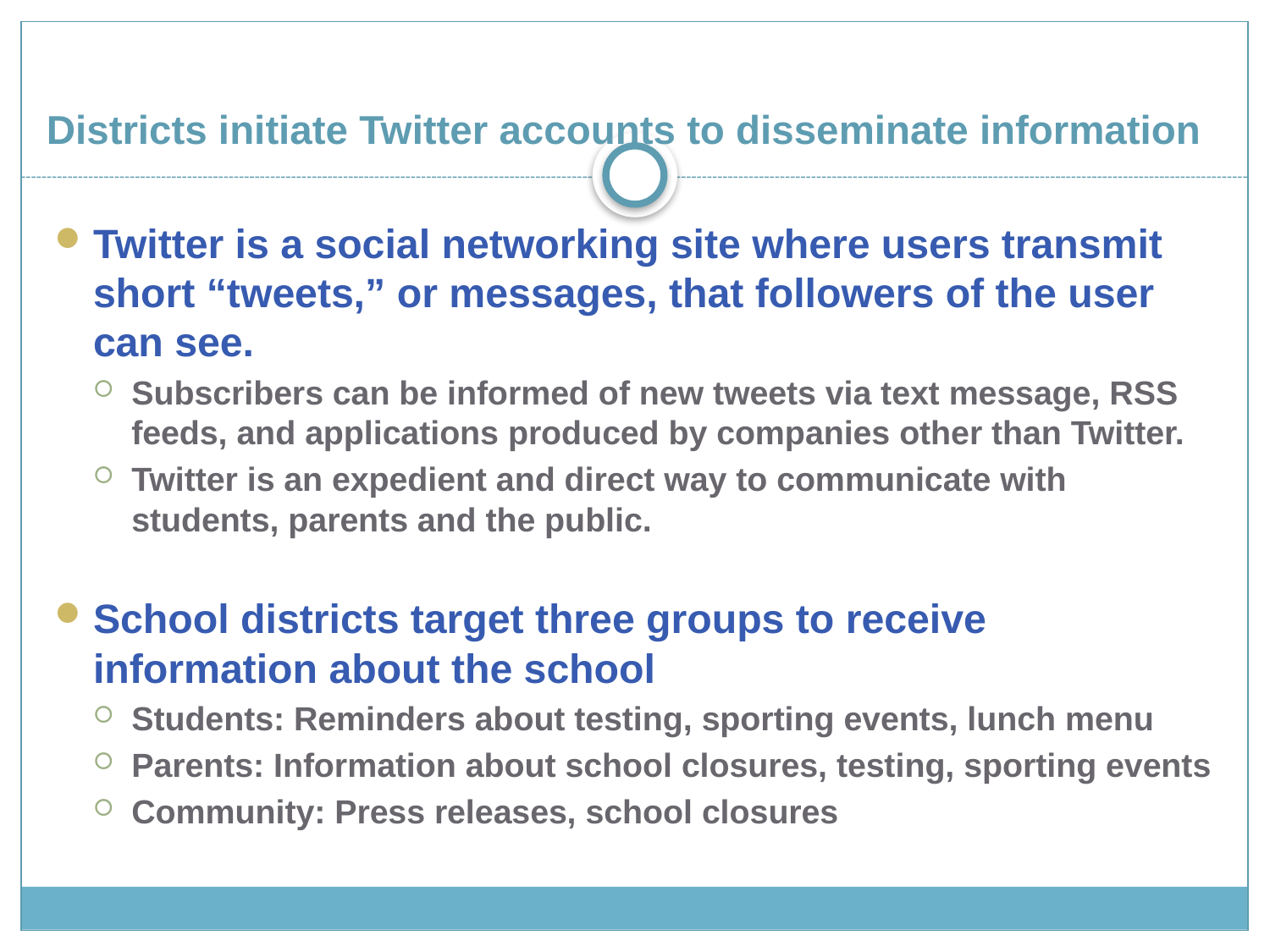

# Districts initiate Twitter accounts to disseminate information
Twitter is a social networking site where users transmit short “tweets,” or messages, that followers of the user can see.
Subscribers can be informed of new tweets via text message, RSS feeds, and applications produced by companies other than Twitter.
Twitter is an expedient and direct way to communicate with students, parents and the public.

School districts target three groups to receive information about the school
Students: Reminders about testing, sporting events, lunch menu
Parents: Information about school closures, testing, sporting events
Community: Press releases, school closures